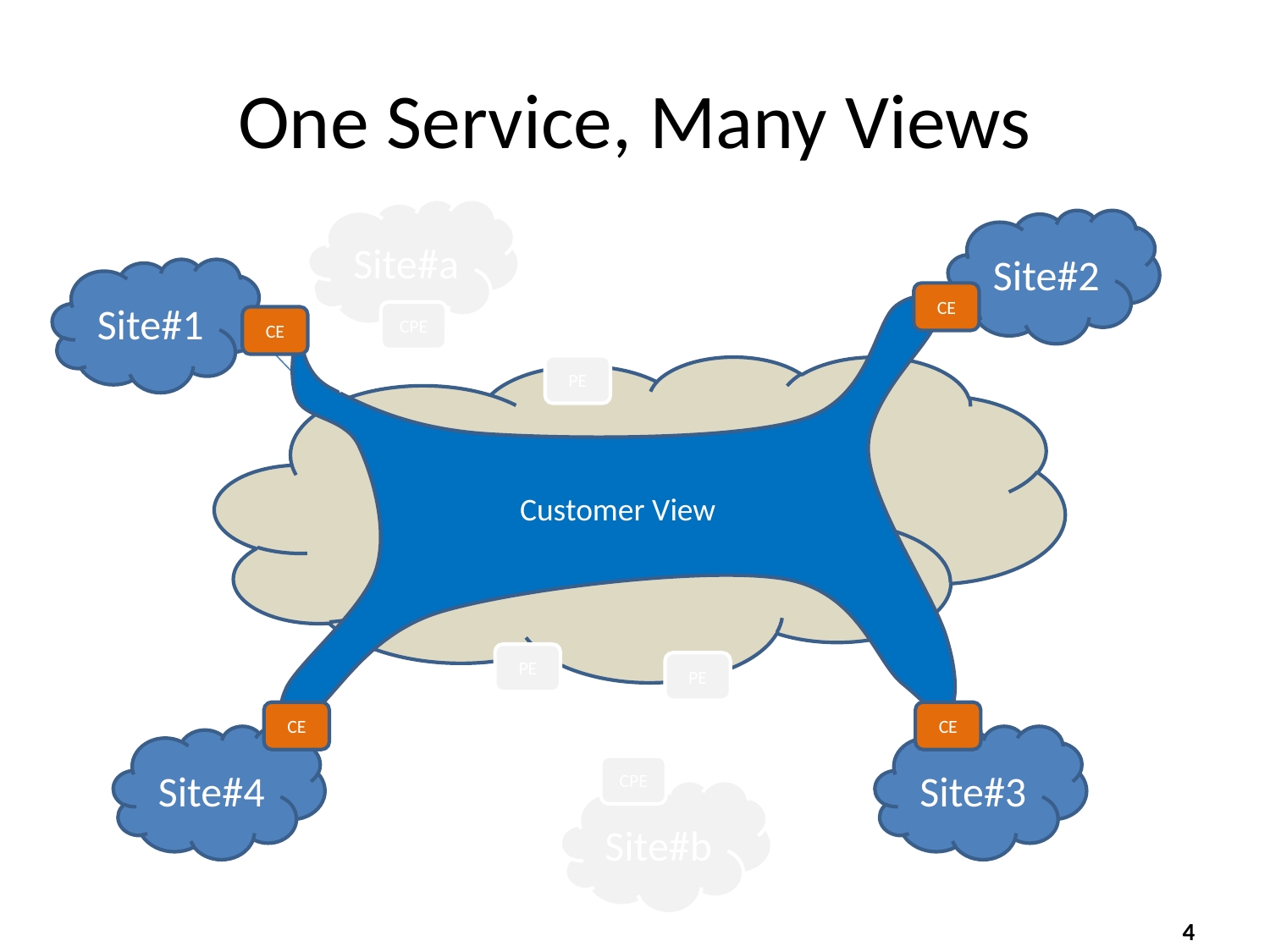

# One Service, Many Views
Site#a
Site#2
Site#1
CE
Customer View
CPE
CE
PE
Network
PE
PE
CE
CE
Site#4
Site#3
CPE
Site#b